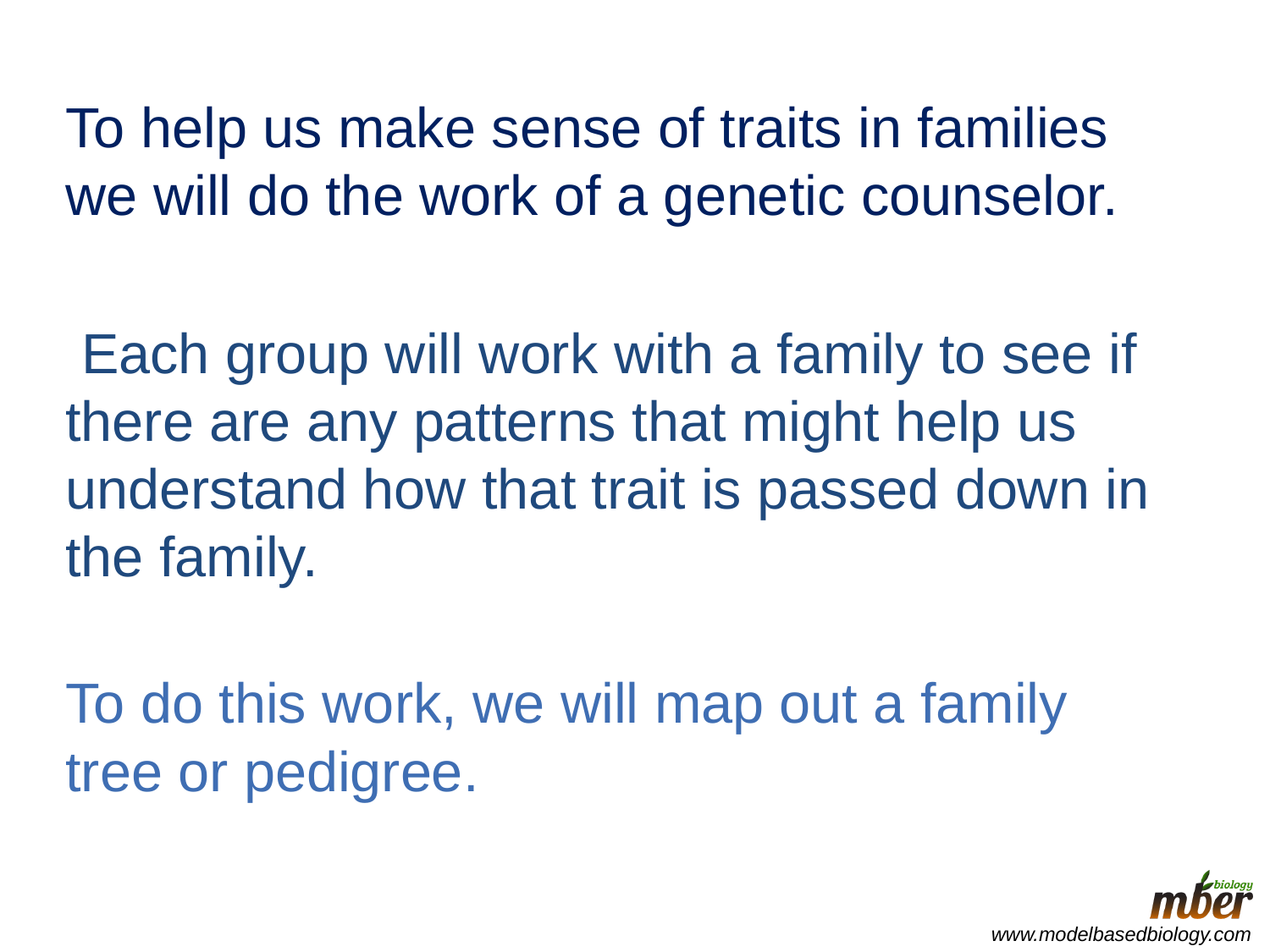

To help us make sense of traits in families we will do the work of a genetic counselor.

 Each group will work with a family to see if there are any patterns that might help us understand how that trait is passed down in the family.
To do this work, we will map out a family tree or pedigree.